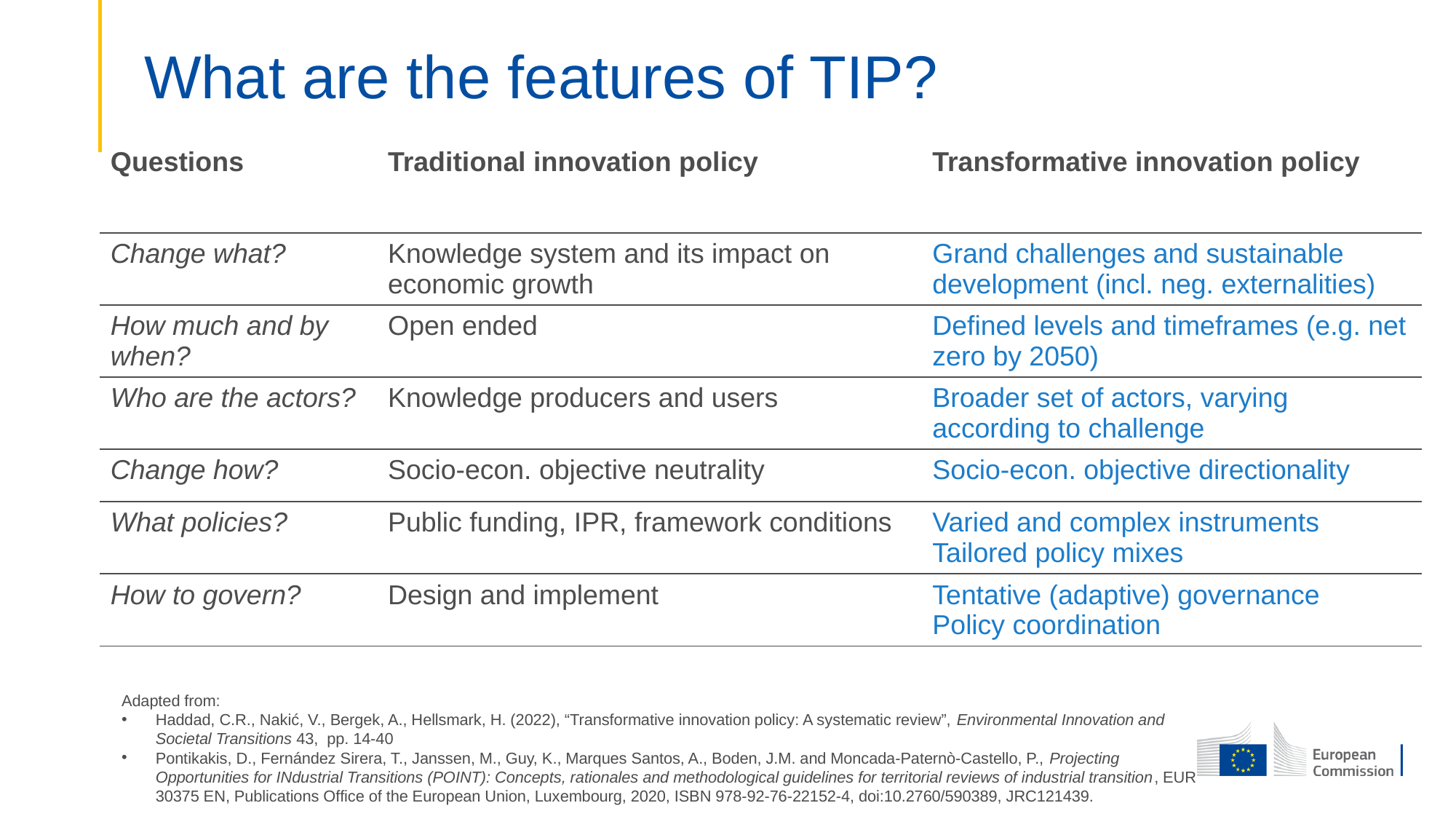

# What are the features of TIP?
| Questions | Traditional innovation policy | Transformative innovation policy |
| --- | --- | --- |
| Change what? | Knowledge system and its impact on economic growth | Grand challenges and sustainable development (incl. neg. externalities) |
| How much and by when? | Open ended | Defined levels and timeframes (e.g. net zero by 2050) |
| Who are the actors? | Knowledge producers and users | Broader set of actors, varying according to challenge |
| Change how? | Socio-econ. objective neutrality | Socio-econ. objective directionality |
| What policies? | Public funding, IPR, framework conditions | Varied and complex instruments Tailored policy mixes |
| How to govern? | Design and implement | Tentative (adaptive) governance Policy coordination |
Adapted from:
Haddad, C.R., Nakić, V., Bergek, A., Hellsmark, H. (2022), “Transformative innovation policy: A systematic review”, Environmental Innovation and Societal Transitions 43,  pp. 14-40
Pontikakis, D., Fernández Sirera, T., Janssen, M., Guy, K., Marques Santos, A., Boden, J.M. and Moncada-Paternò-Castello, P., Projecting Opportunities for INdustrial Transitions (POINT): Concepts, rationales and methodological guidelines for territorial reviews of industrial transition, EUR 30375 EN, Publications Office of the European Union, Luxembourg, 2020, ISBN 978-92-76-22152-4, doi:10.2760/590389, JRC121439.